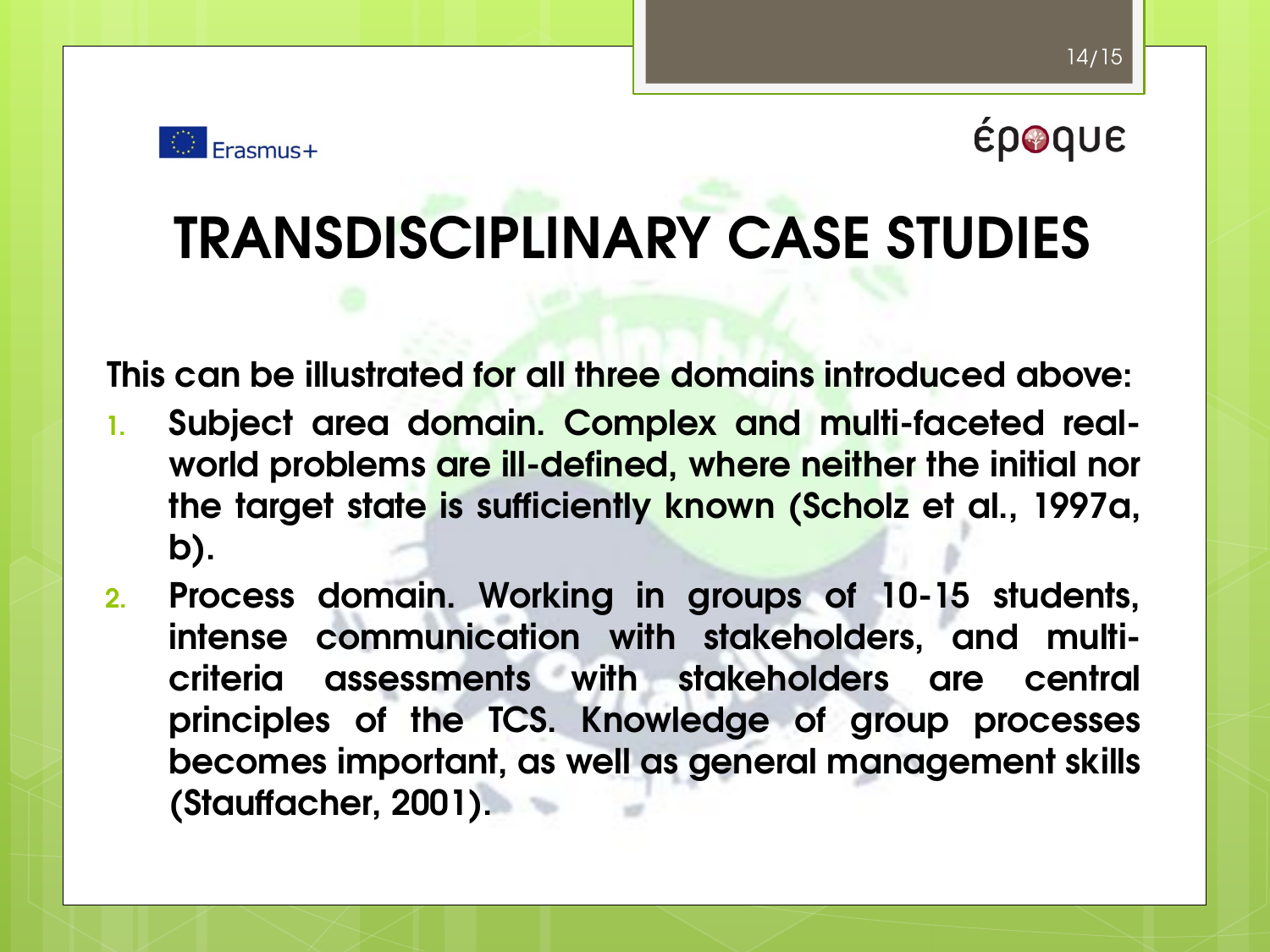

14/15
# TRANSDISCIPLINARY CASE STUDIES
This can be illustrated for all three domains introduced above:
Subject area domain. Complex and multi-faceted real-world problems are ill-defined, where neither the initial nor the target state is sufficiently known (Scholz et al., 1997a, b).
Process domain. Working in groups of 10-15 students, intense communication with stakeholders, and multi-criteria assessments with stakeholders are central principles of the TCS. Knowledge of group processes becomes important, as well as general management skills (Stauffacher, 2001).